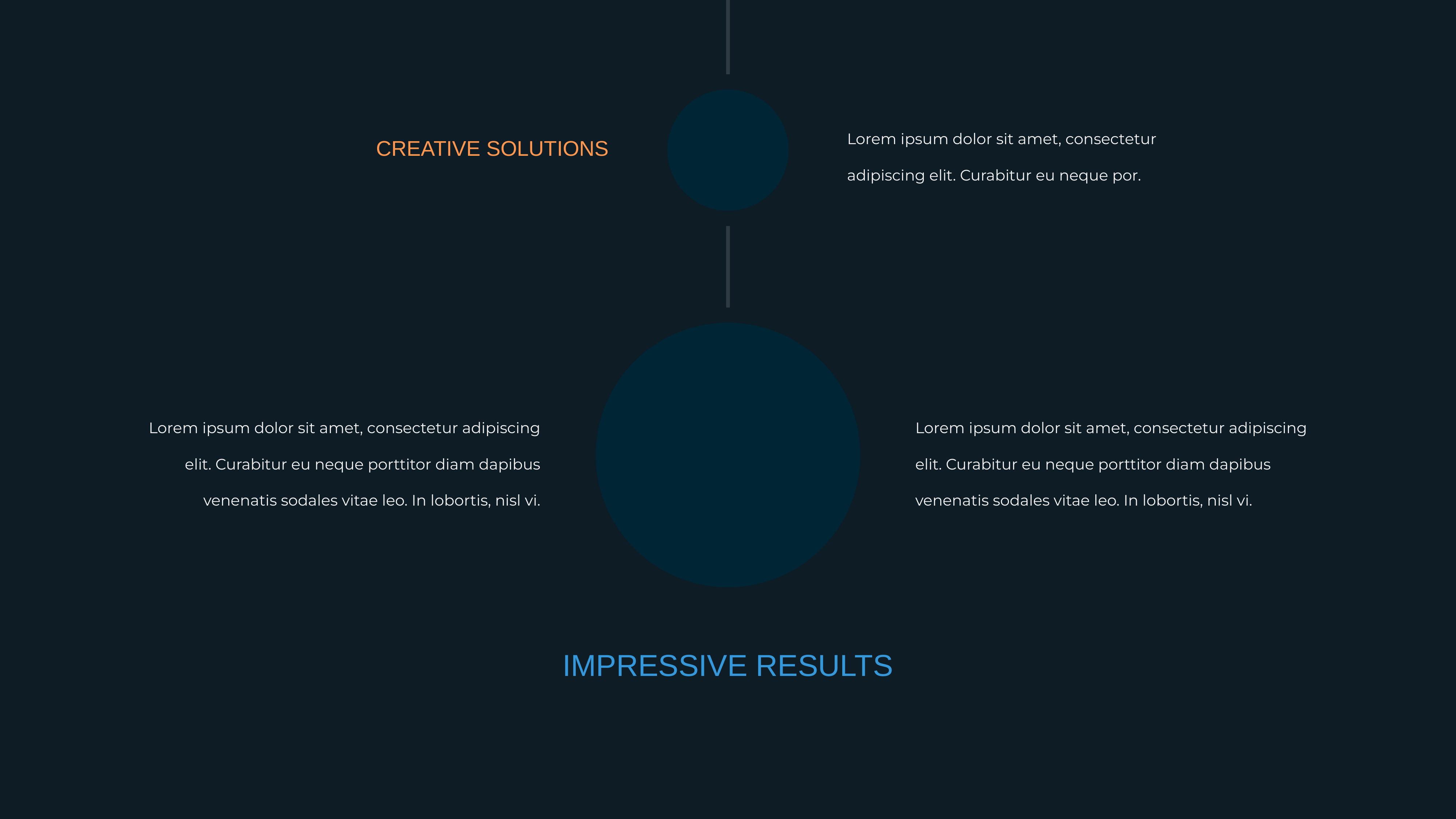

Lorem ipsum dolor sit amet, consectetur adipiscing elit. Curabitur eu neque por.
CREATIVE SOLUTIONS

Lorem ipsum dolor sit amet, consectetur adipiscing elit. Curabitur eu neque porttitor diam dapibus venenatis sodales vitae leo. In lobortis, nisl vi.
Lorem ipsum dolor sit amet, consectetur adipiscing elit. Curabitur eu neque porttitor diam dapibus venenatis sodales vitae leo. In lobortis, nisl vi.
IMPRESSIVE RESULTS